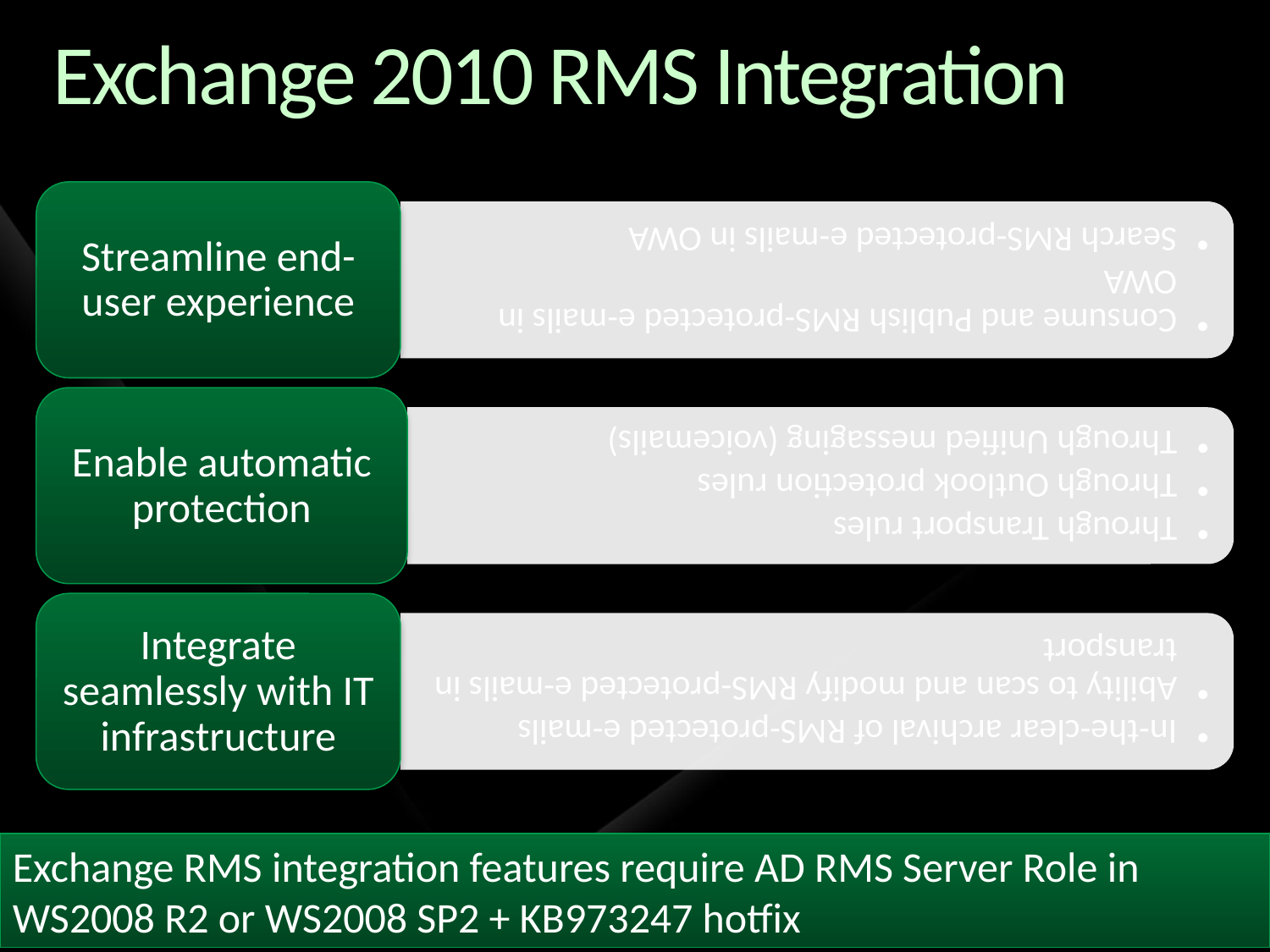

# Exchange 2010 RMS Integration
Consume and Publish RMS-protected e-mails in OWA
Search RMS-protected e-mails in OWA
Streamline end-user experience
Through Transport rules
Through Outlook protection rules
Through Unified messaging (voicemails)
Enable automatic protection
In-the-clear archival of RMS-protected e-mails
Ability to scan and modify RMS-protected e-mails in transport
Integrate seamlessly with IT infrastructure
Exchange RMS integration features require AD RMS Server Role in WS2008 R2 or WS2008 SP2 + KB973247 hotfix